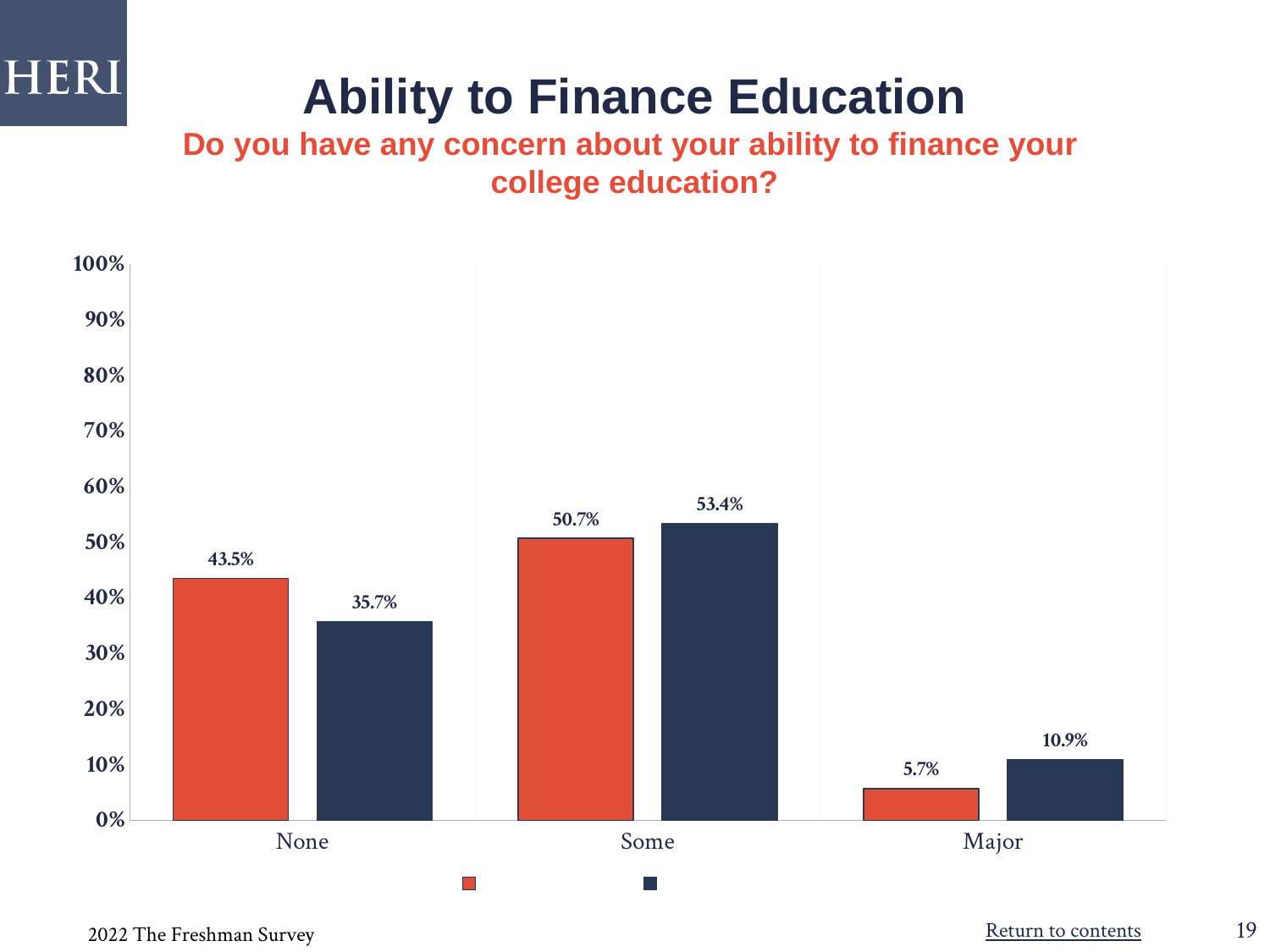

# Ability to Finance Education Do you have any concern about your ability to finance your college education?

### Chart

| Category | Your Institution | Comparison Group |
|---|---|---|
| None | 0.435 | 0.357 |
| Some | 0.507 | 0.534 |
| Major | 0.057 | 0.109 |
2022 The Freshman Survey
Return to contents
19